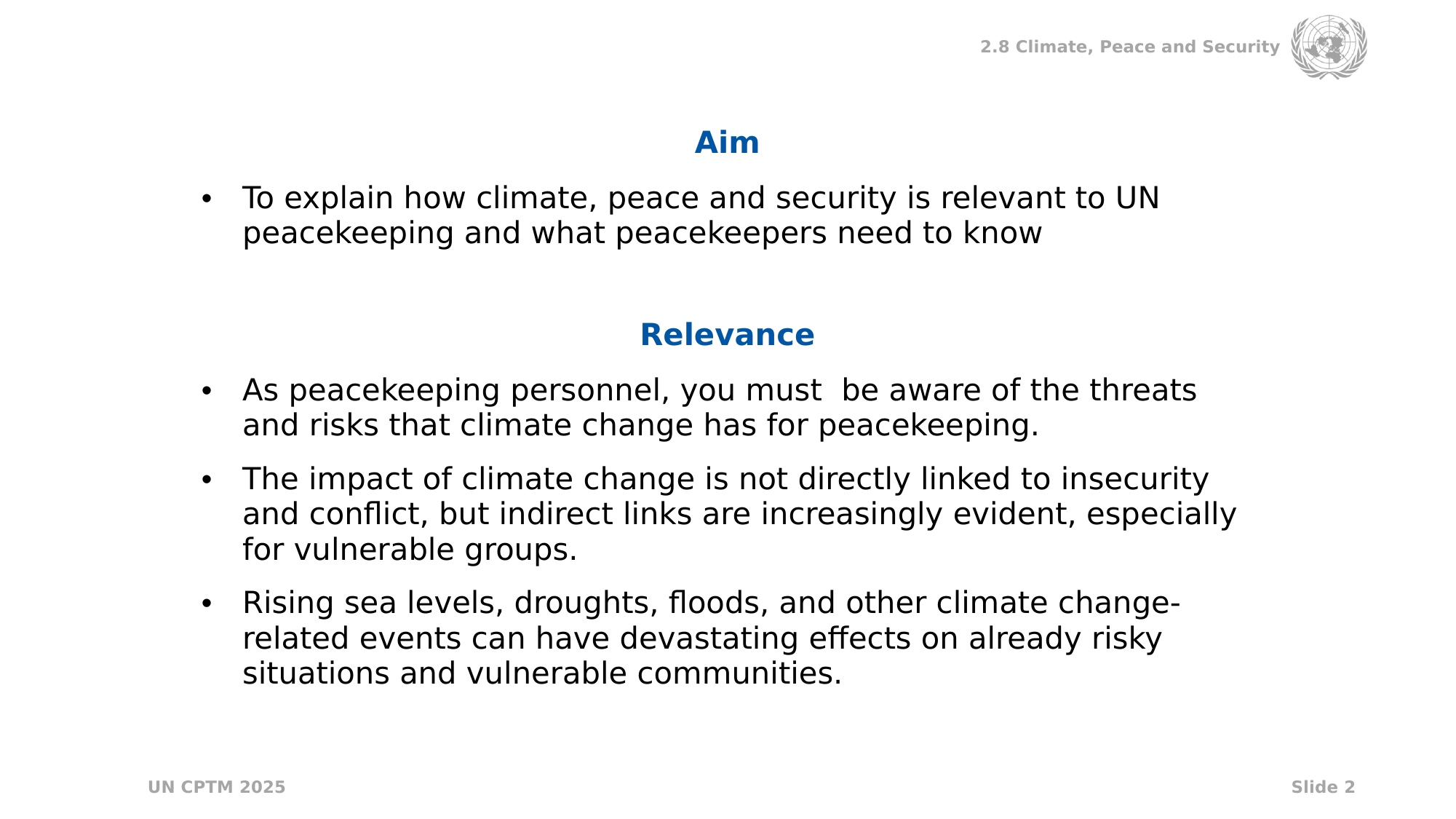

| Aim |
| --- |
| To explain how climate, peace and security is relevant to UN peacekeeping and what peacekeepers need to know |
|  |
| Relevance |
| As peacekeeping personnel, you must be aware of the threats and risks that climate change has for peacekeeping. The impact of climate change is not directly linked to insecurity and conflict, but indirect links are increasingly evident, especially for vulnerable groups. Rising sea levels, droughts, floods, and other climate change-related events can have devastating effects on already risky situations and vulnerable communities. |